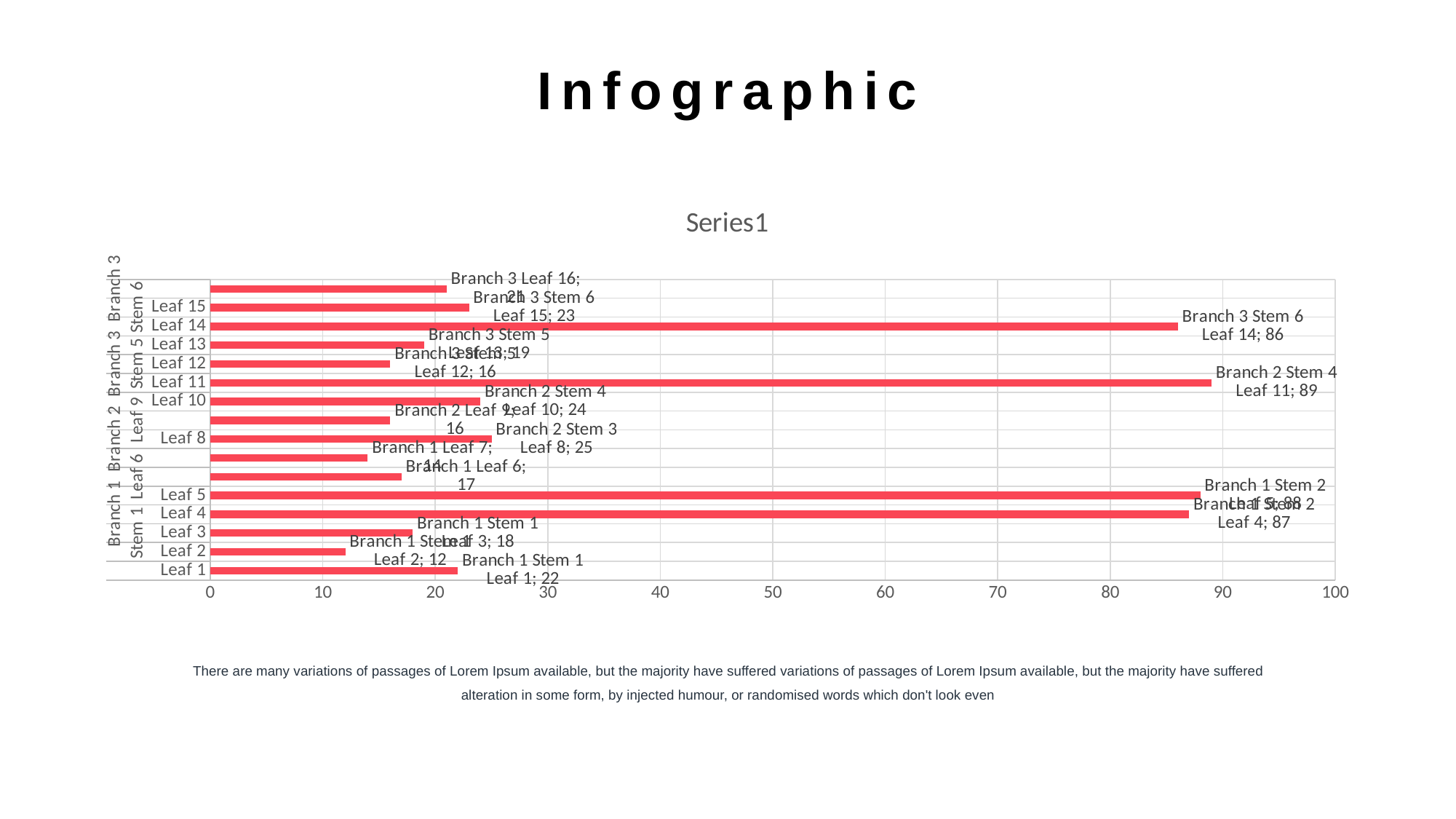

Infographic

### Chart:

| Category | Series1 |
|---|---|
| Leaf 1 | 22.0 |
| Leaf 2 | 12.0 |
| Leaf 3 | 18.0 |
| Leaf 4 | 87.0 |
| Leaf 5 | 88.0 |
|  | 17.0 |
|  | 14.0 |
| Leaf 8 | 25.0 |
|  | 16.0 |
| Leaf 10 | 24.0 |
| Leaf 11 | 89.0 |
| Leaf 12 | 16.0 |
| Leaf 13 | 19.0 |
| Leaf 14 | 86.0 |
| Leaf 15 | 23.0 |
|  | 21.0 |
There are many variations of passages of Lorem Ipsum available, but the majority have suffered variations of passages of Lorem Ipsum available, but the majority have suffered alteration in some form, by injected humour, or randomised words which don't look even